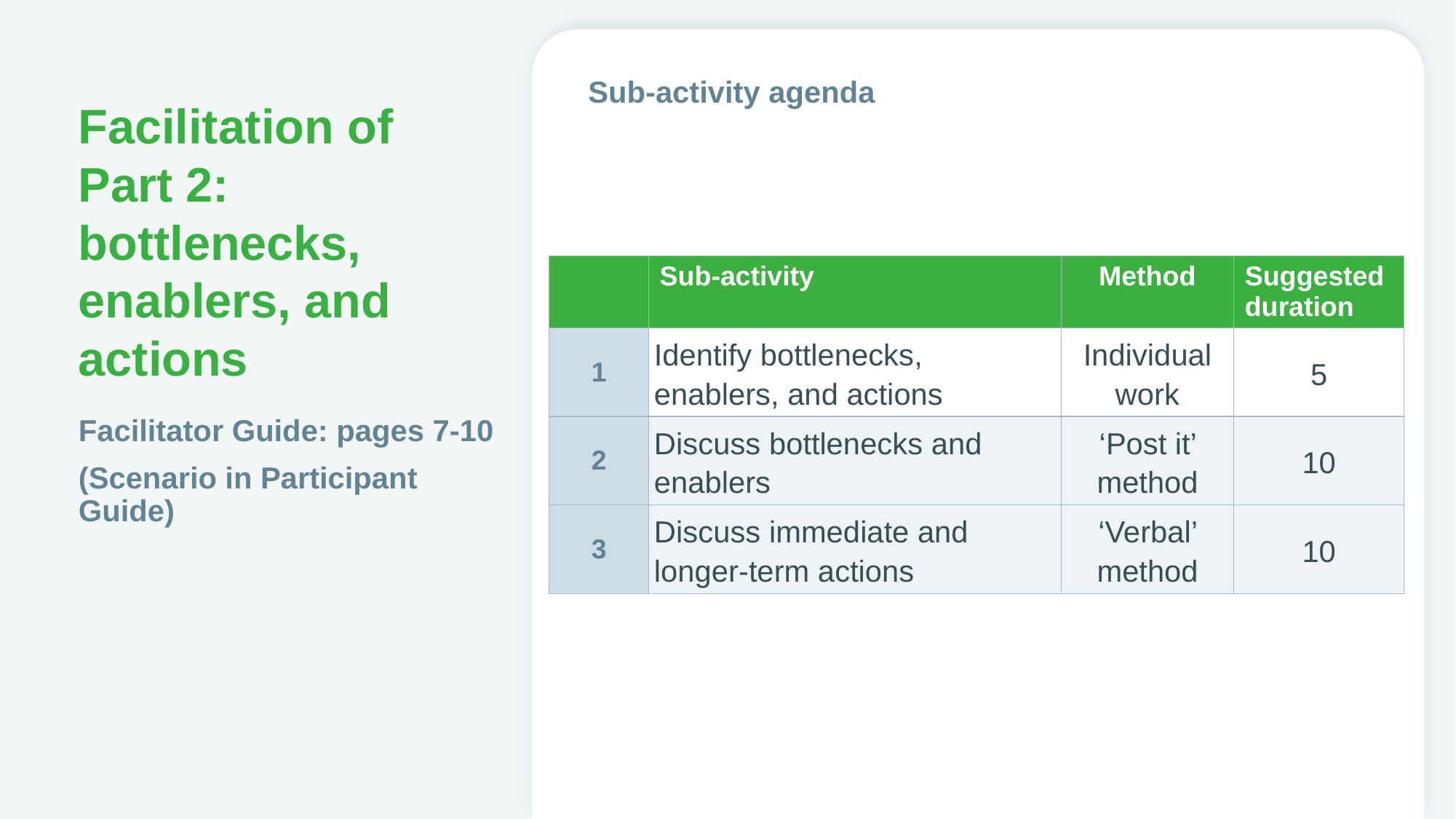

Sub-activity agenda
# Facilitation of Part 2: bottlenecks, enablers, and actions
|  | Sub-activity | Method | Suggested duration |
| --- | --- | --- | --- |
| 1 | Identify bottlenecks, enablers, and actions | Individual work | 5 |
| 2 | Discuss bottlenecks and enablers | ‘Post it’ method | 10 |
| 3 | Discuss immediate and longer-term actions | ‘Verbal’ method | 10 |
Facilitator Guide: pages 7-10
(Scenario in Participant Guide)